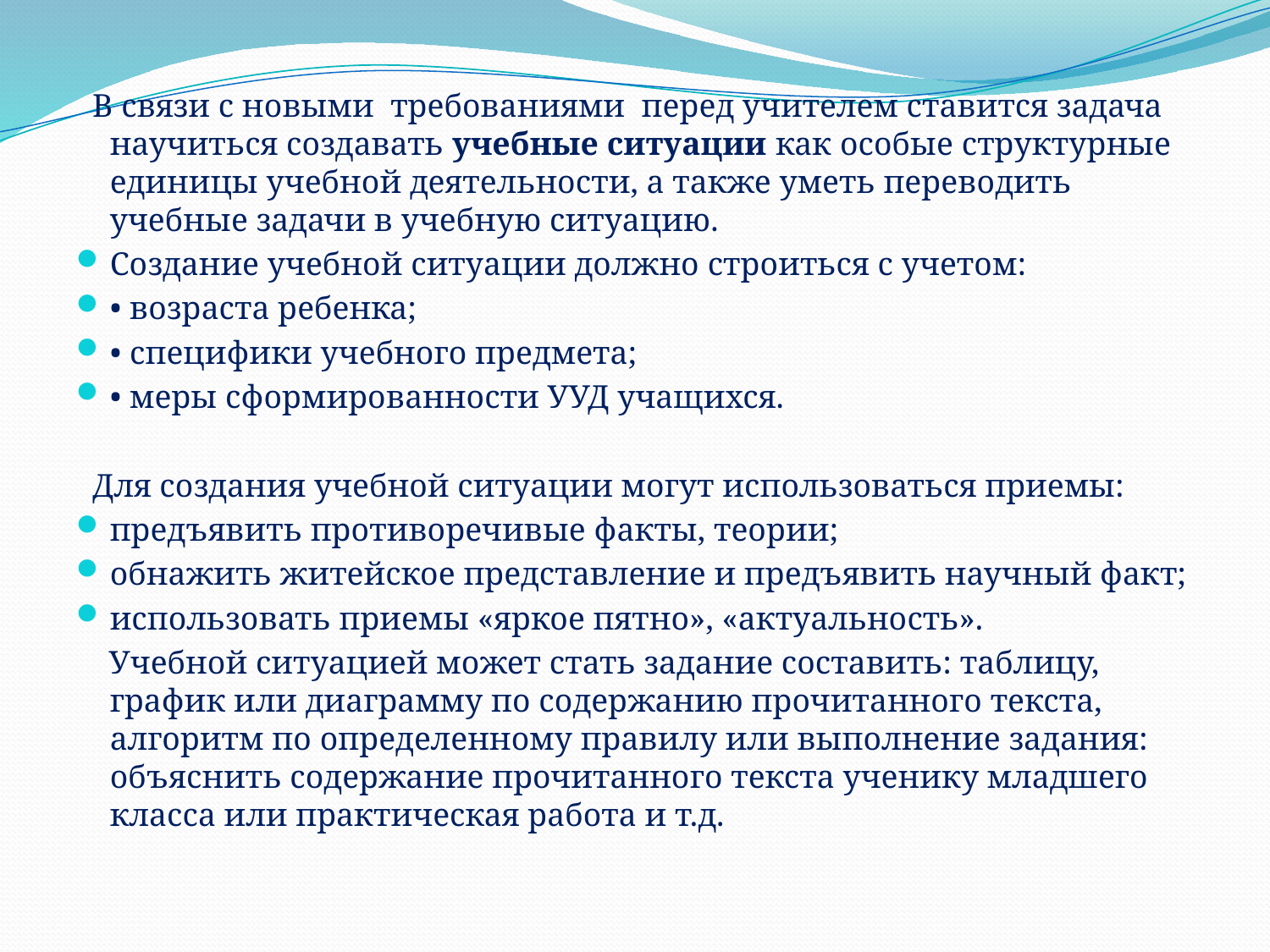

В связи с новыми  требованиями  перед учителем ставится задача научиться создавать учебные ситуации как особые структурные единицы учебной деятельности, а также уметь переводить учебные задачи в учебную ситуацию.
Создание учебной ситуации должно строиться с учетом:
• возраста ребенка;
• специфики учебного предмета;
• меры сформированности УУД учащихся.

  Для создания учебной ситуации могут использоваться приемы:
предъявить противоречивые факты, теории;
обнажить житейское представление и предъявить научный факт;
использовать приемы «яркое пятно», «актуальность».
    Учебной ситуацией может стать задание составить: таблицу, график или диаграмму по содержанию прочитанного текста, алгоритм по определенному правилу или выполнение задания: объяснить содержание прочитанного текста ученику младшего класса или практическая работа и т.д.